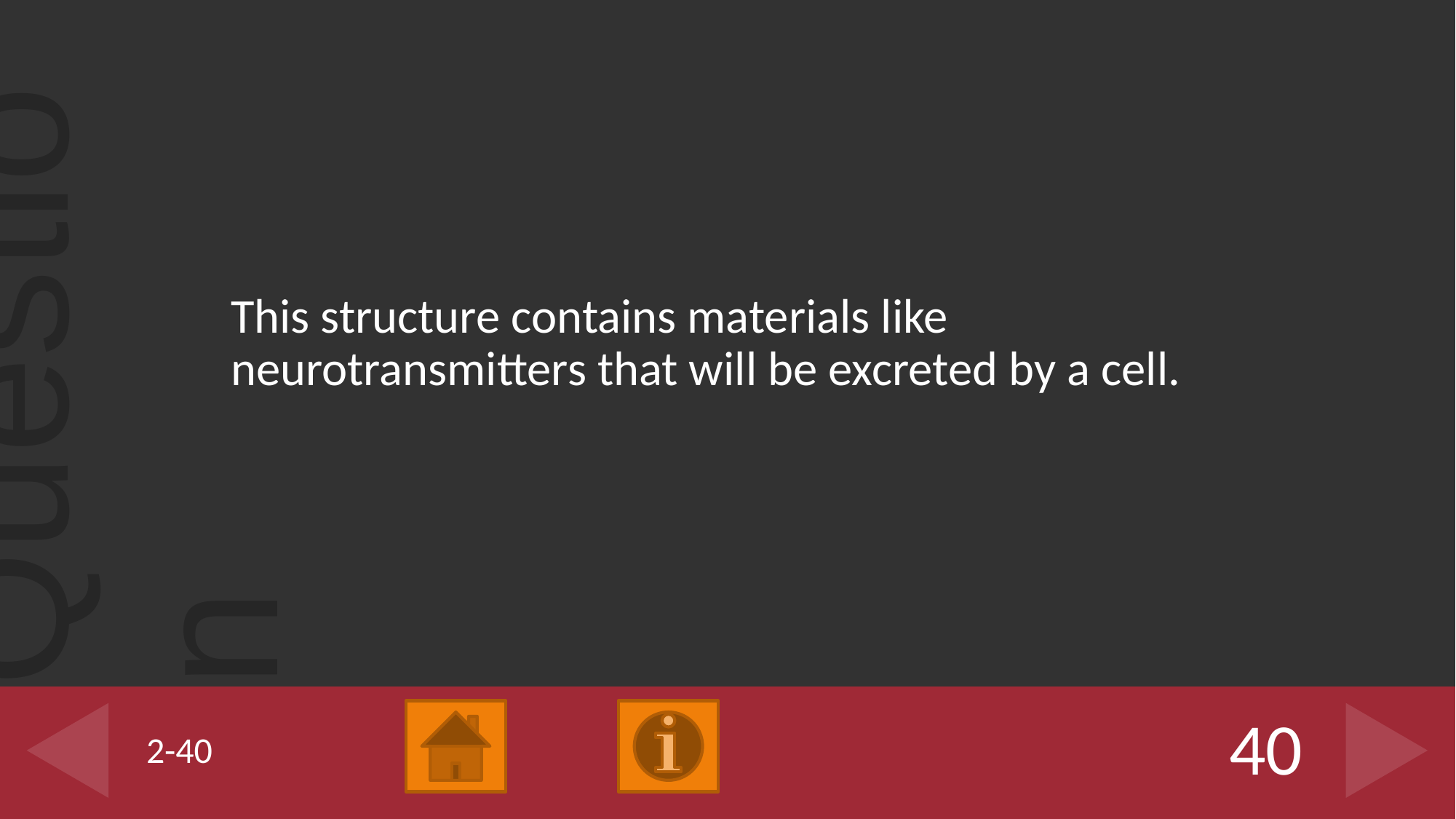

This structure contains materials like neurotransmitters that will be excreted by a cell.

# 2-40
40